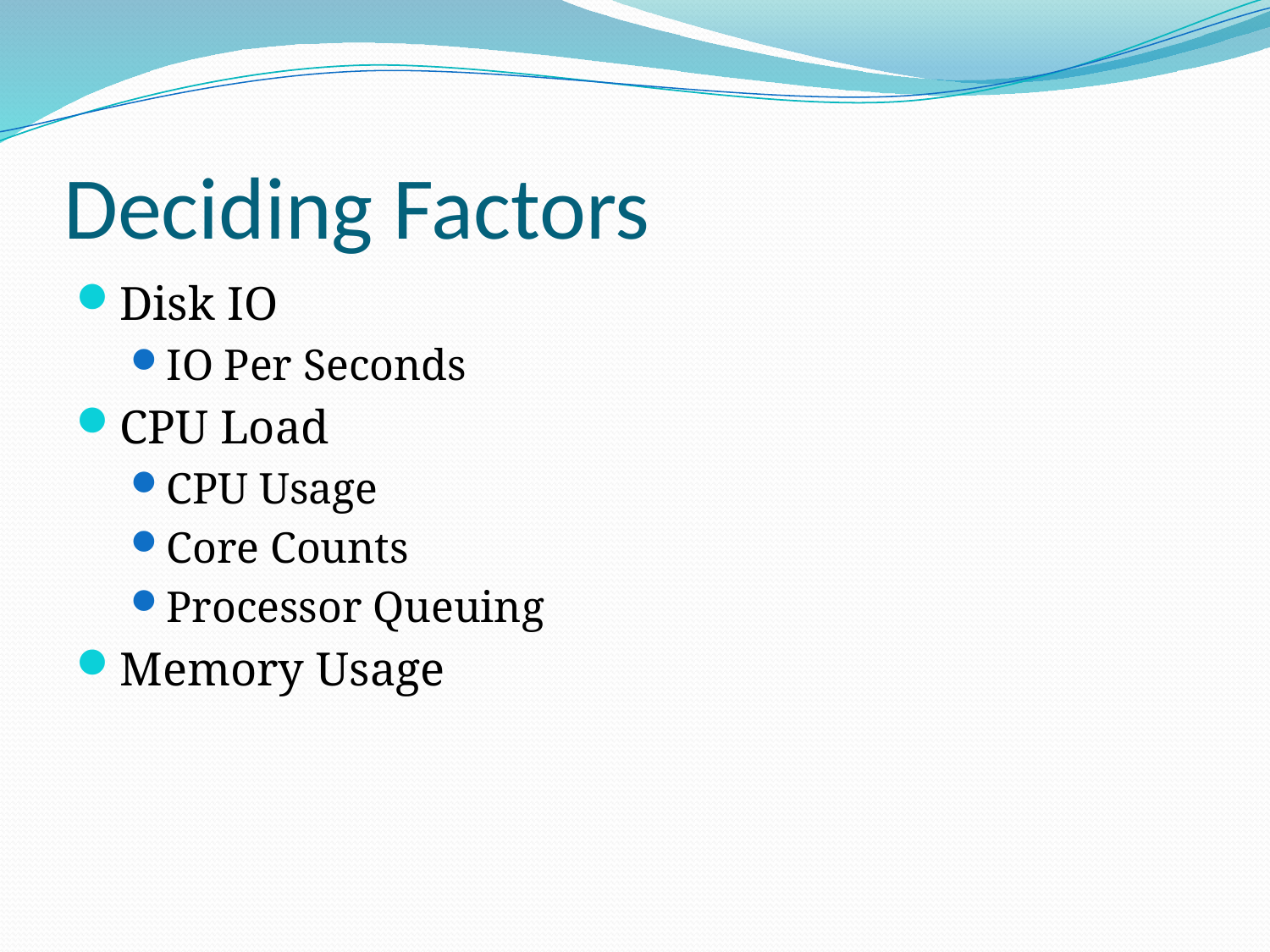

# Deciding Factors
Disk IO
IO Per Seconds
CPU Load
CPU Usage
Core Counts
Processor Queuing
Memory Usage